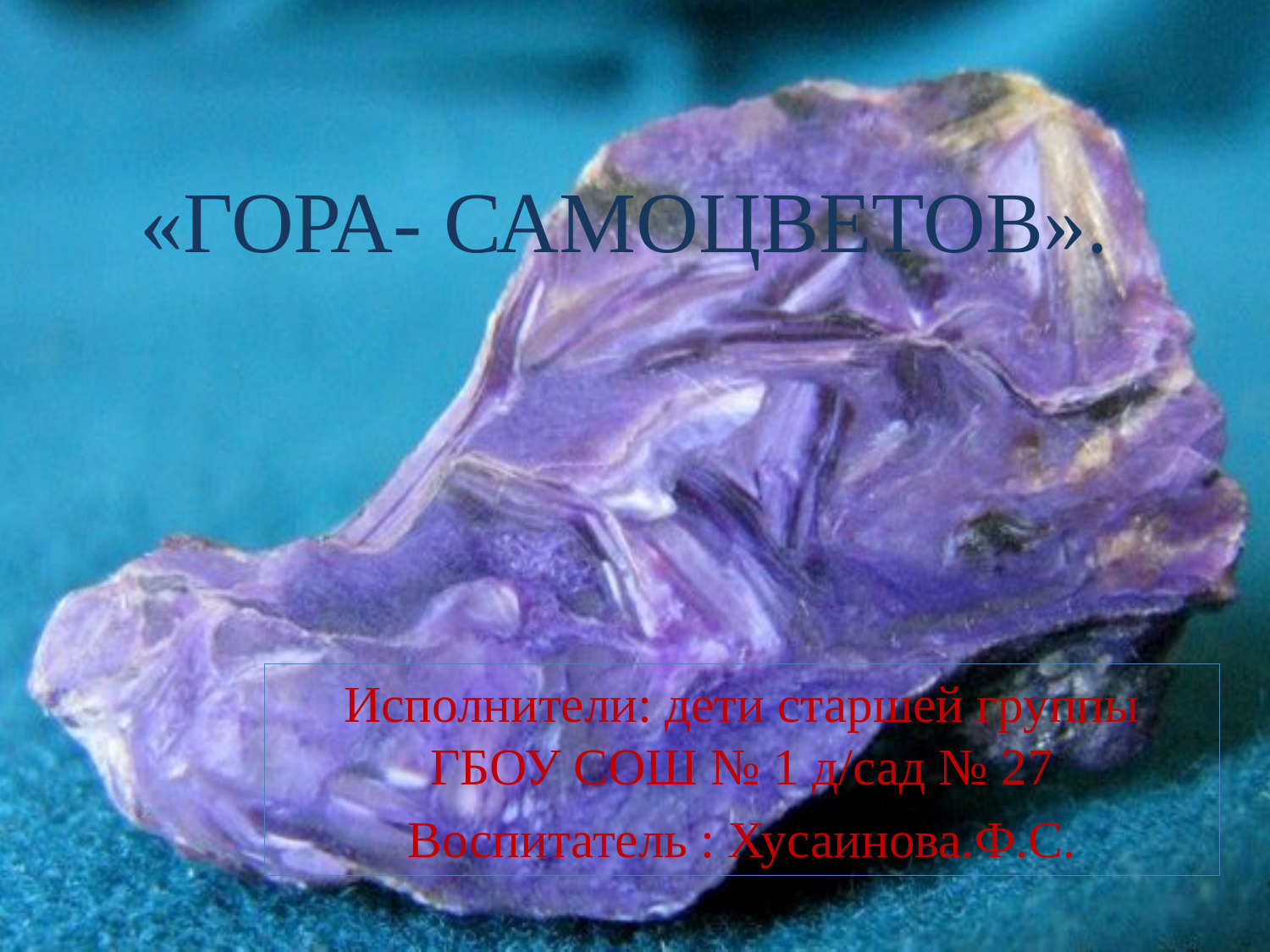

# «ГОРА- САМОЦВЕТОВ».
Исполнители: дети старшей группы ГБОУ СОШ № 1 д/сад № 27
Воспитатель : Хусаинова.Ф.С.